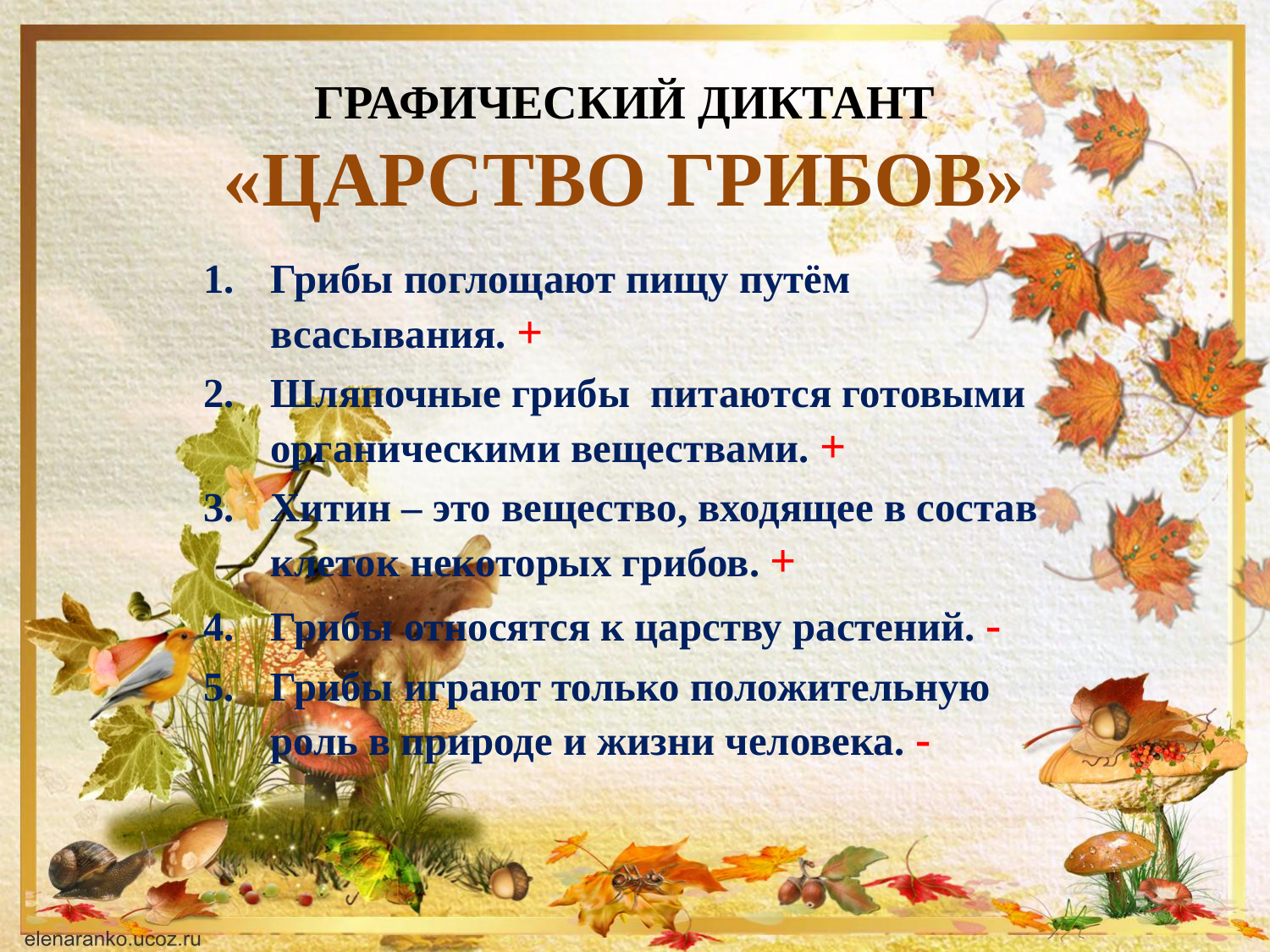

# ГРАФИЧЕСКИЙ ДИКТАНТ «ЦАРСТВО ГРИБОВ»
Грибы поглощают пищу путём всасывания. +
Шляпочные грибы  питаются готовыми органическими веществами. +
Хитин – это вещество, входящее в состав клеток некоторых грибов. +
Грибы относятся к царству растений. -
Грибы играют только положительную роль в природе и жизни человека. -